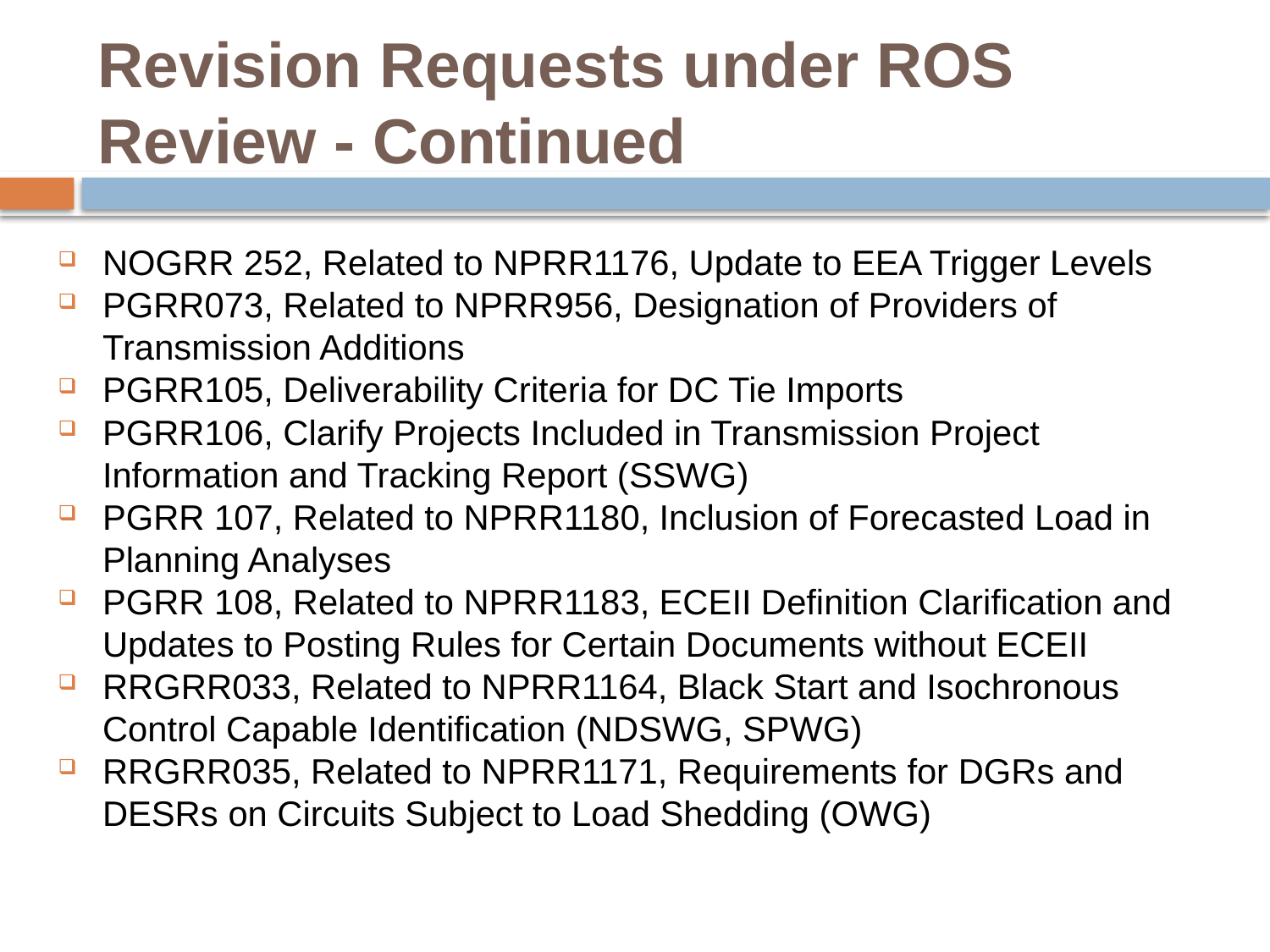

# Revision Requests under ROS Review - Continued
NOGRR 252, Related to NPRR1176, Update to EEA Trigger Levels
PGRR073, Related to NPRR956, Designation of Providers of Transmission Additions
PGRR105, Deliverability Criteria for DC Tie Imports
PGRR106, Clarify Projects Included in Transmission Project Information and Tracking Report (SSWG)
PGRR 107, Related to NPRR1180, Inclusion of Forecasted Load in Planning Analyses
PGRR 108, Related to NPRR1183, ECEII Definition Clarification and Updates to Posting Rules for Certain Documents without ECEII
RRGRR033, Related to NPRR1164, Black Start and Isochronous Control Capable Identification (NDSWG, SPWG)
RRGRR035, Related to NPRR1171, Requirements for DGRs and DESRs on Circuits Subject to Load Shedding (OWG)